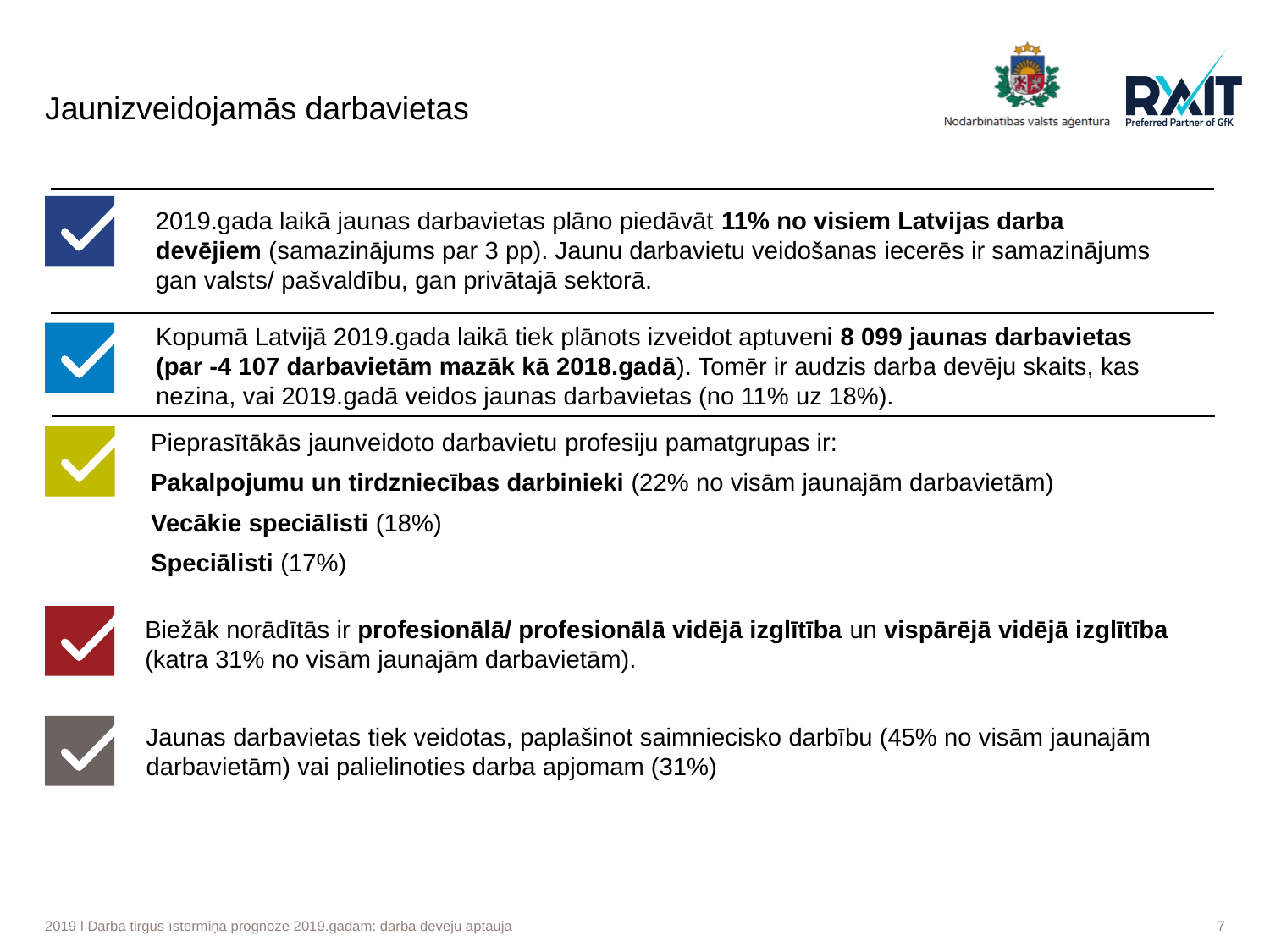

# Jaunizveidojamās darbavietas
2019.gada laikā jaunas darbavietas plāno piedāvāt 11% no visiem Latvijas darba devējiem (samazinājums par 3 pp). Jaunu darbavietu veidošanas iecerēs ir samazinājums gan valsts/ pašvaldību, gan privātajā sektorā.

Kopumā Latvijā 2019.gada laikā tiek plānots izveidot aptuveni 8 099 jaunas darbavietas (par -4 107 darbavietām mazāk kā 2018.gadā). Tomēr ir audzis darba devēju skaits, kas nezina, vai 2019.gadā veidos jaunas darbavietas (no 11% uz 18%).

Pieprasītākās jaunveidoto darbavietu profesiju pamatgrupas ir:
Pakalpojumu un tirdzniecības darbinieki (22% no visām jaunajām darbavietām)
Vecākie speciālisti (18%)
Speciālisti (17%)

Biežāk norādītās ir profesionālā/ profesionālā vidējā izglītība un vispārējā vidējā izglītība (katra 31% no visām jaunajām darbavietām).

Jaunas darbavietas tiek veidotas, paplašinot saimniecisko darbību (45% no visām jaunajām darbavietām) vai palielinoties darba apjomam (31%)